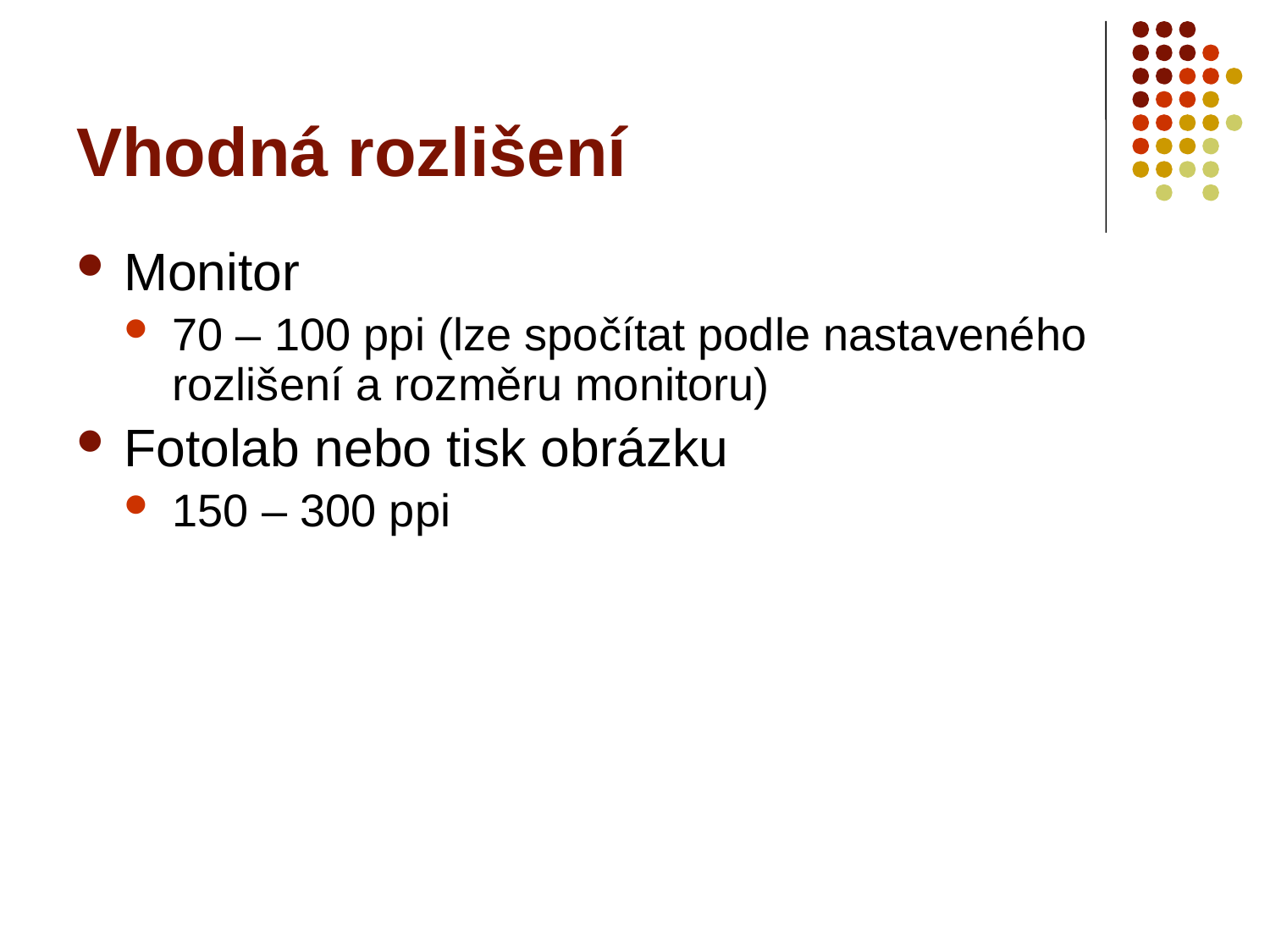

# Vhodná rozlišení
Monitor
70 – 100 ppi (lze spočítat podle nastaveného rozlišení a rozměru monitoru)
Fotolab nebo tisk obrázku
150 – 300 ppi